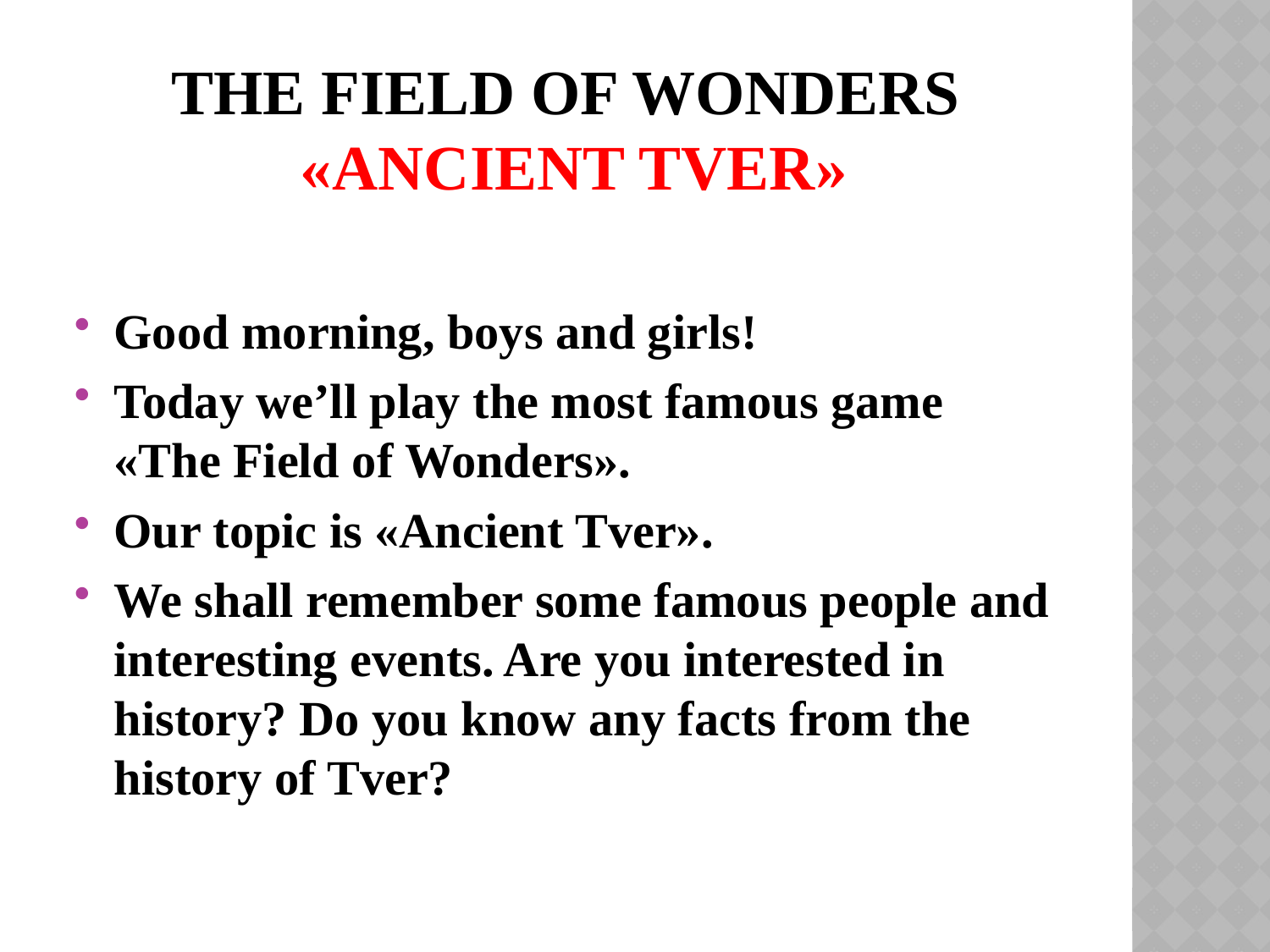

# THE FIELD OF WONDERS «ANCIENT TVER»

Good morning, boys and girls!
Today we’ll play the most famous game «The Field of Wonders».
Our topic is «Ancient Tver».
We shall remember some famous people and interesting events. Are you interested in history? Do you know any facts from the history of Tver?